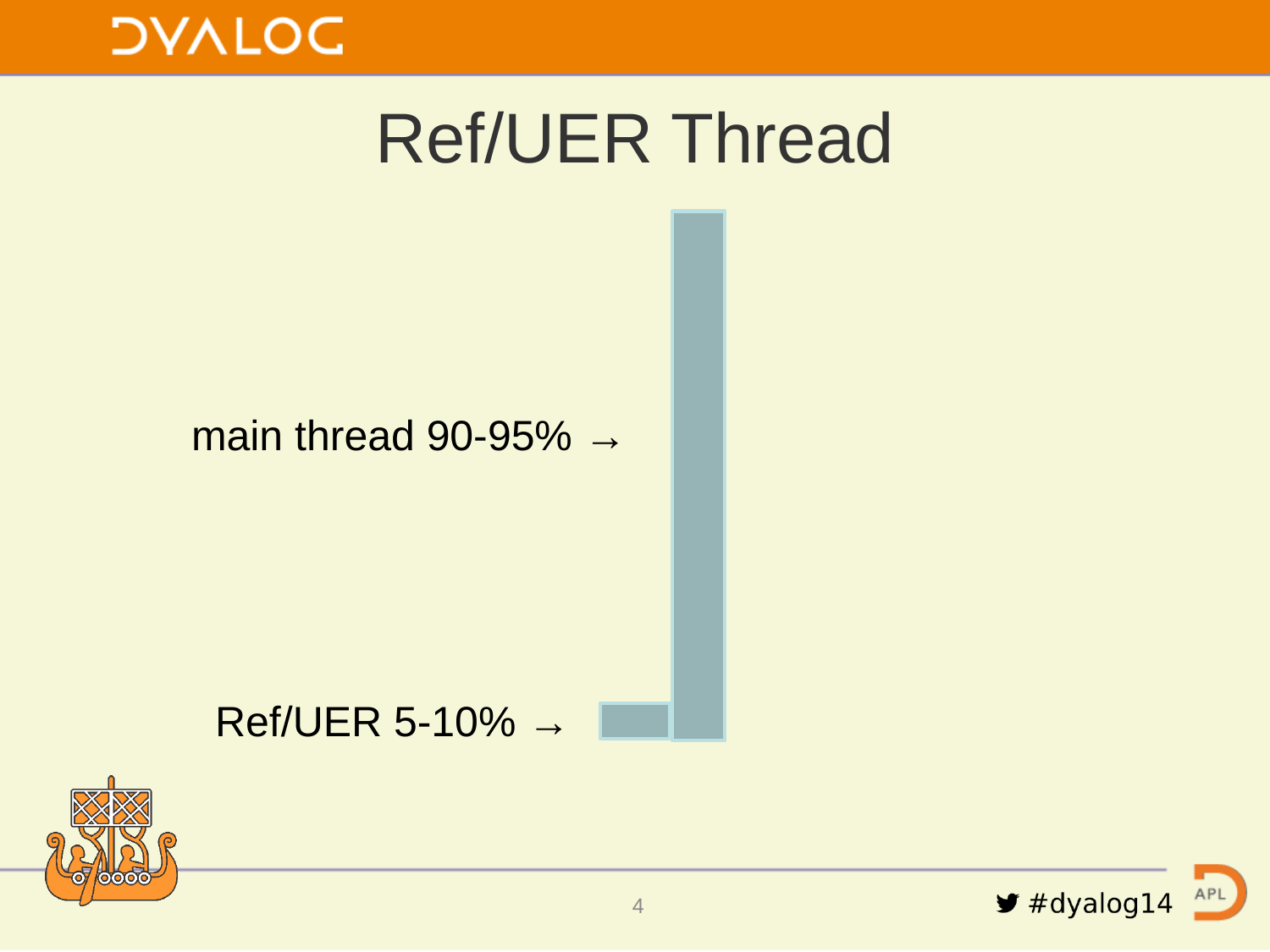

# Ref/UER Thread

main thread 90-95% →
Ref/UER 5-10% →

4